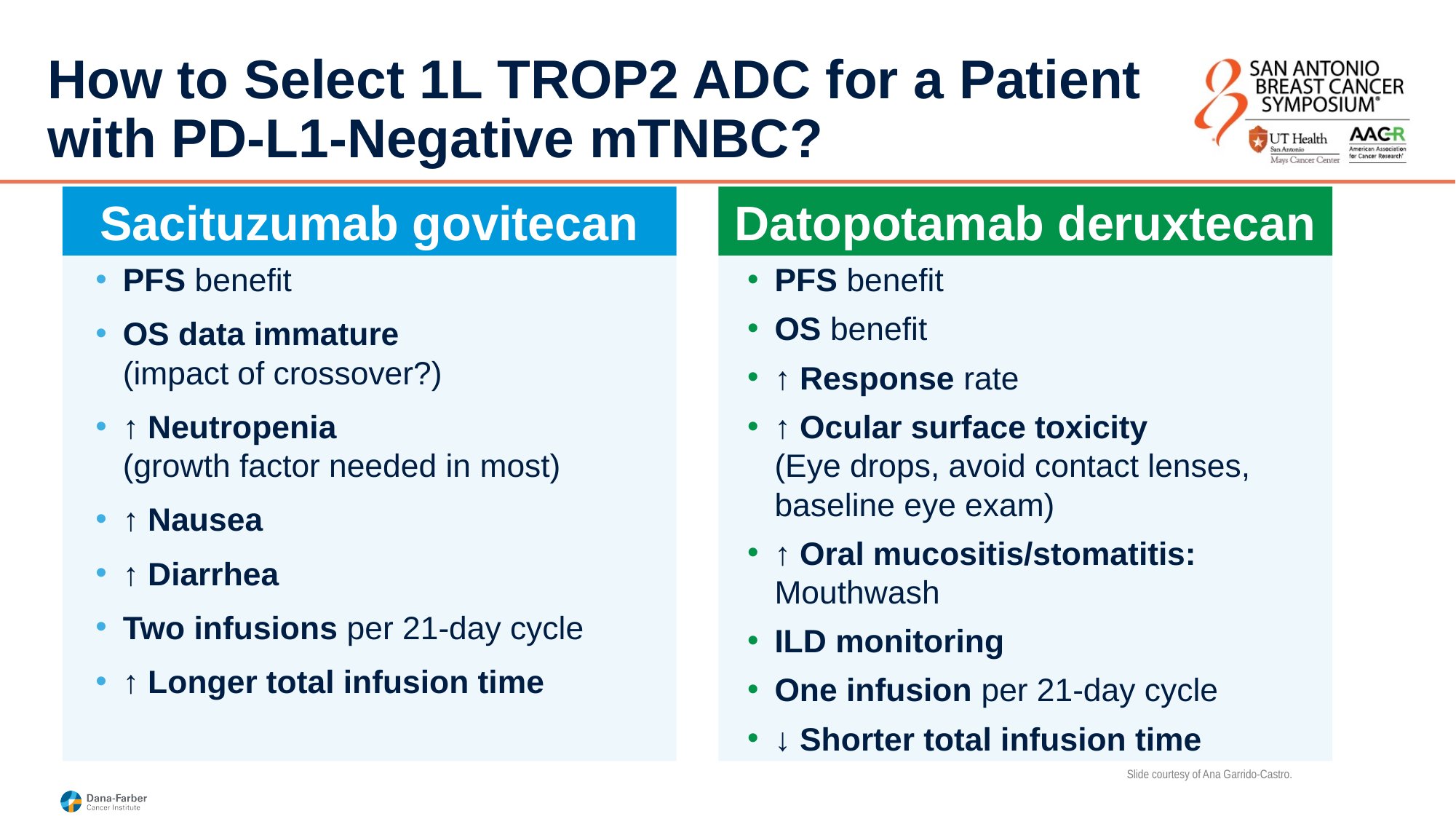

# How to Select 1L TROP2 ADC for a Patient with PD-L1-Negative mTNBC?
Sacituzumab govitecan
Datopotamab deruxtecan
PFS benefit
OS data immature
(impact of crossover?)
↑ Neutropenia
(growth factor needed in most)
↑ Nausea
↑ Diarrhea
Two infusions per 21-day cycle
↑ Longer total infusion time

PFS benefit
OS benefit
↑ Response rate
↑ Ocular surface toxicity
(Eye drops, avoid contact lenses, baseline eye exam)
↑ Oral mucositis/stomatitis: Mouthwash
ILD monitoring
One infusion per 21-day cycle
↓ Shorter total infusion time
Slide courtesy of Ana Garrido-Castro.